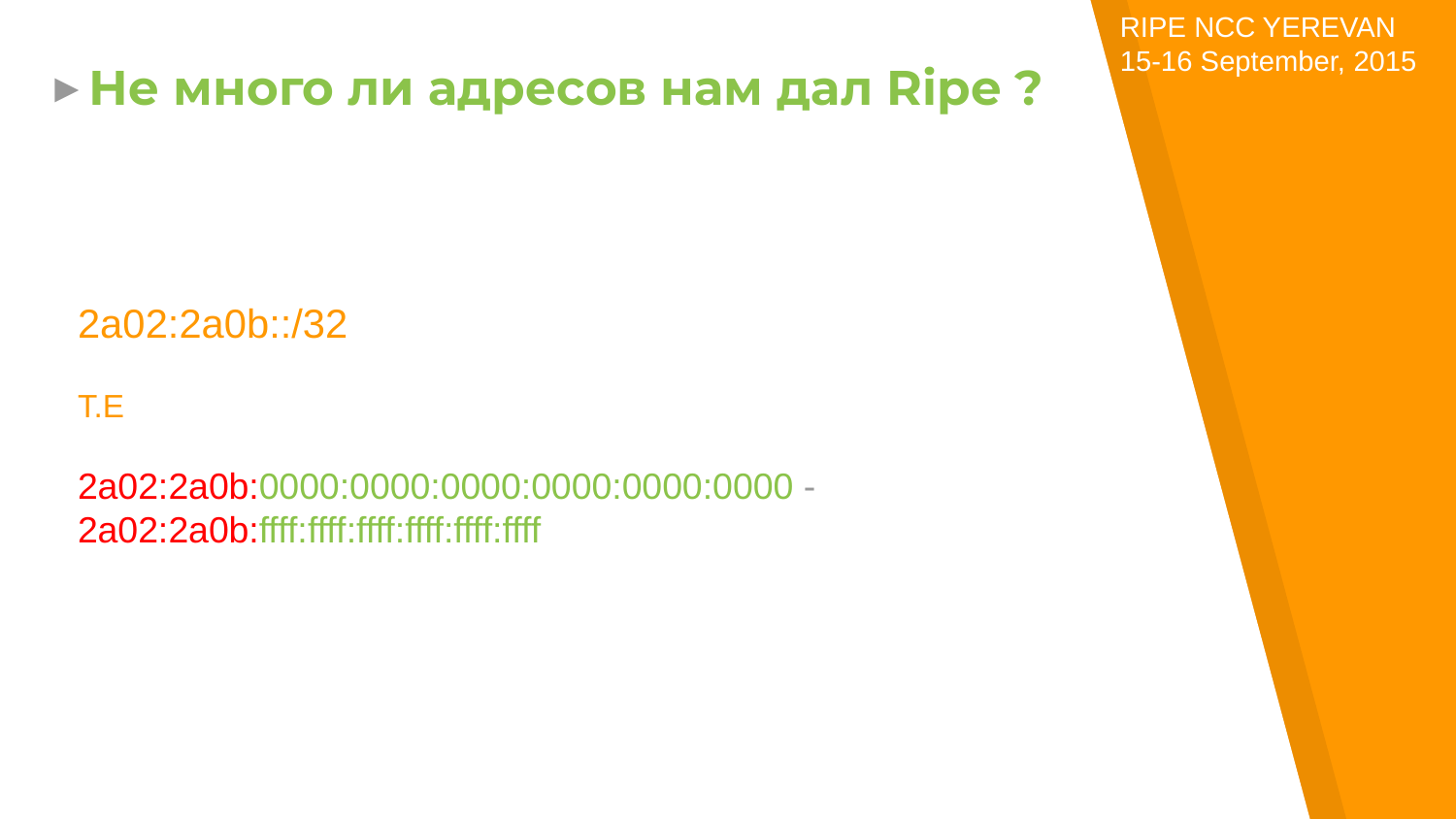

RIPE NCC YEREVAN
15-16 September, 2015
Не много ли адресов нам дал Ripe ?
2a02:2a0b::/32
т.е
2a02:2a0b:0000:0000:0000:0000:0000:0000 - 2a02:2a0b:ffff:ffff:ffff:ffff:ffff:ffff